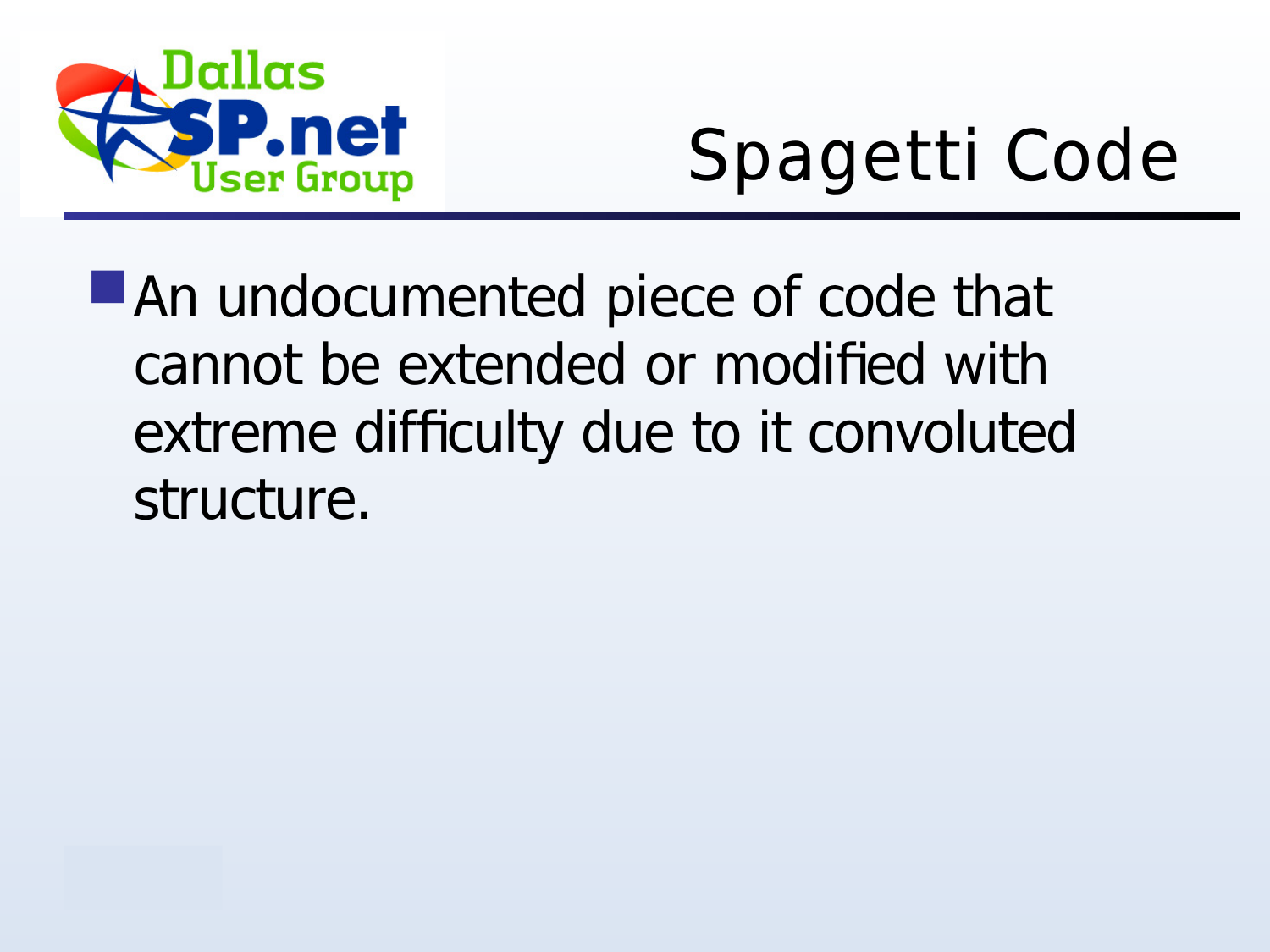

# Spagetti Code
An undocumented piece of code that cannot be extended or modified with extreme difficulty due to it convoluted structure.